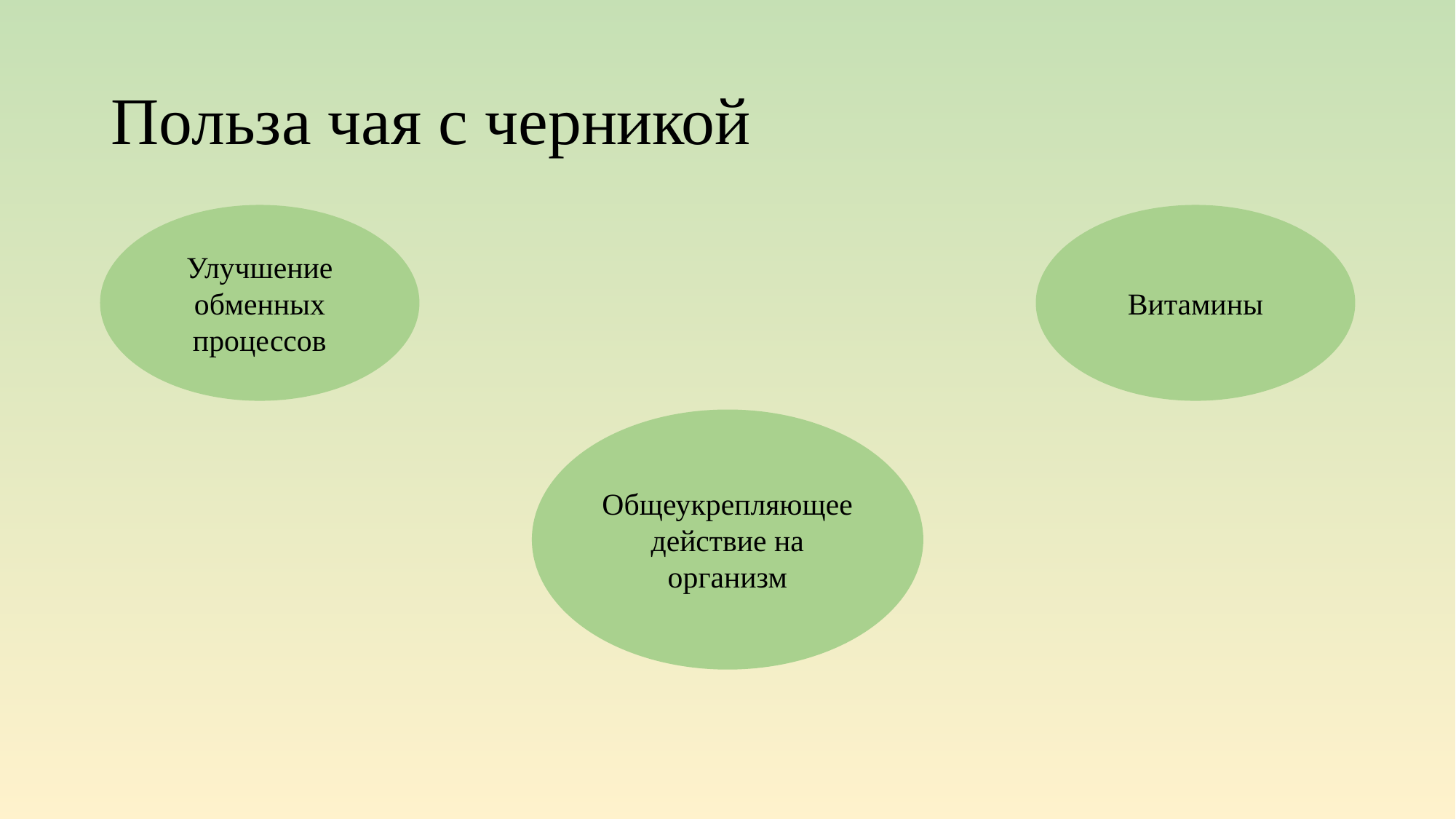

# Польза чая с черникой
Улучшение обменных процессов
Витамины
Общеукрепляющее действие на организм